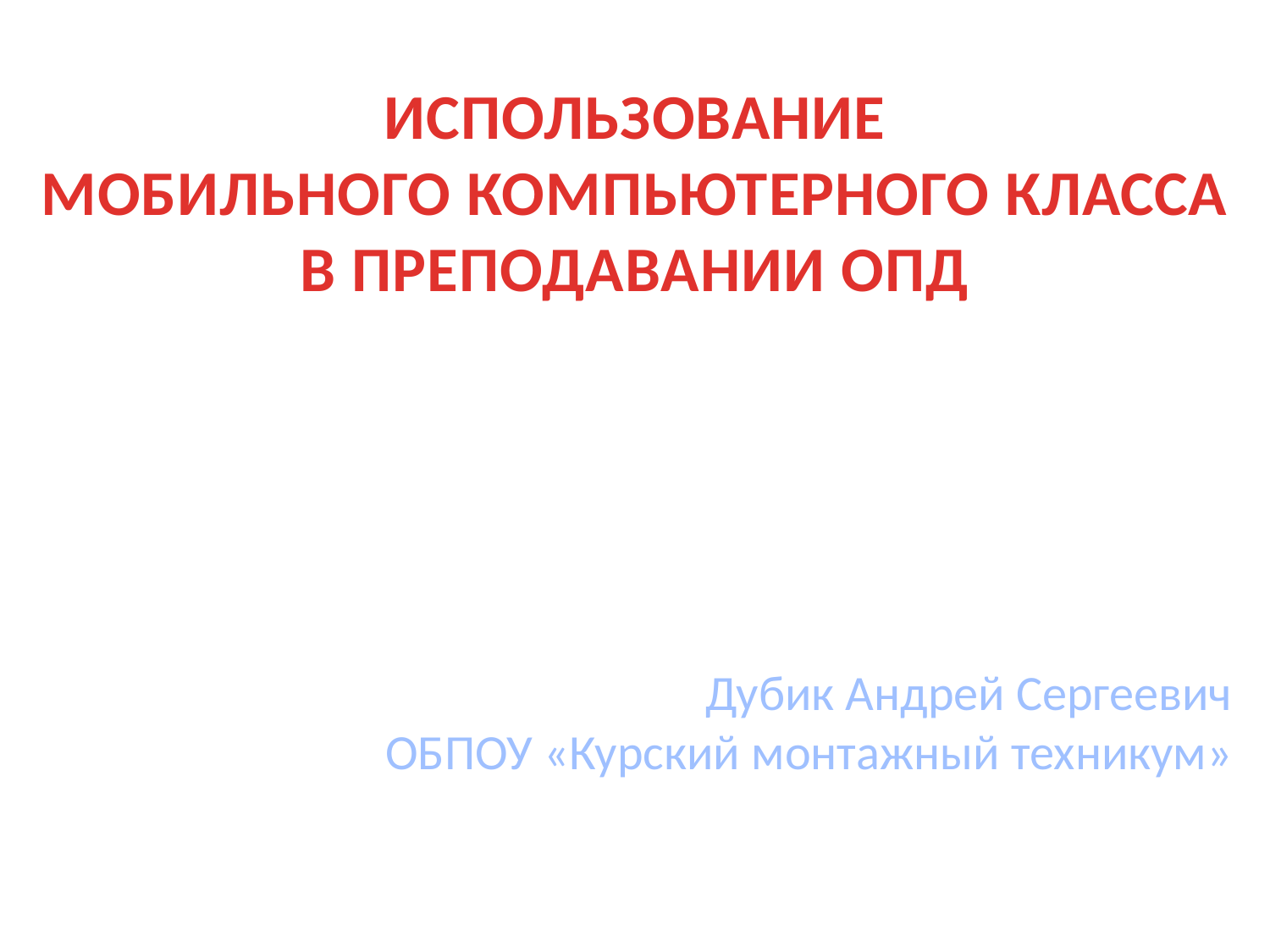

ИСПОЛЬЗОВАНИЕ
МОБИЛЬНОГО КОМПЬЮТЕРНОГО КЛАССА
В ПРЕПОДАВАНИИ ОПД
Дубик Андрей Сергеевич
ОБПОУ «Курский монтажный техникум»